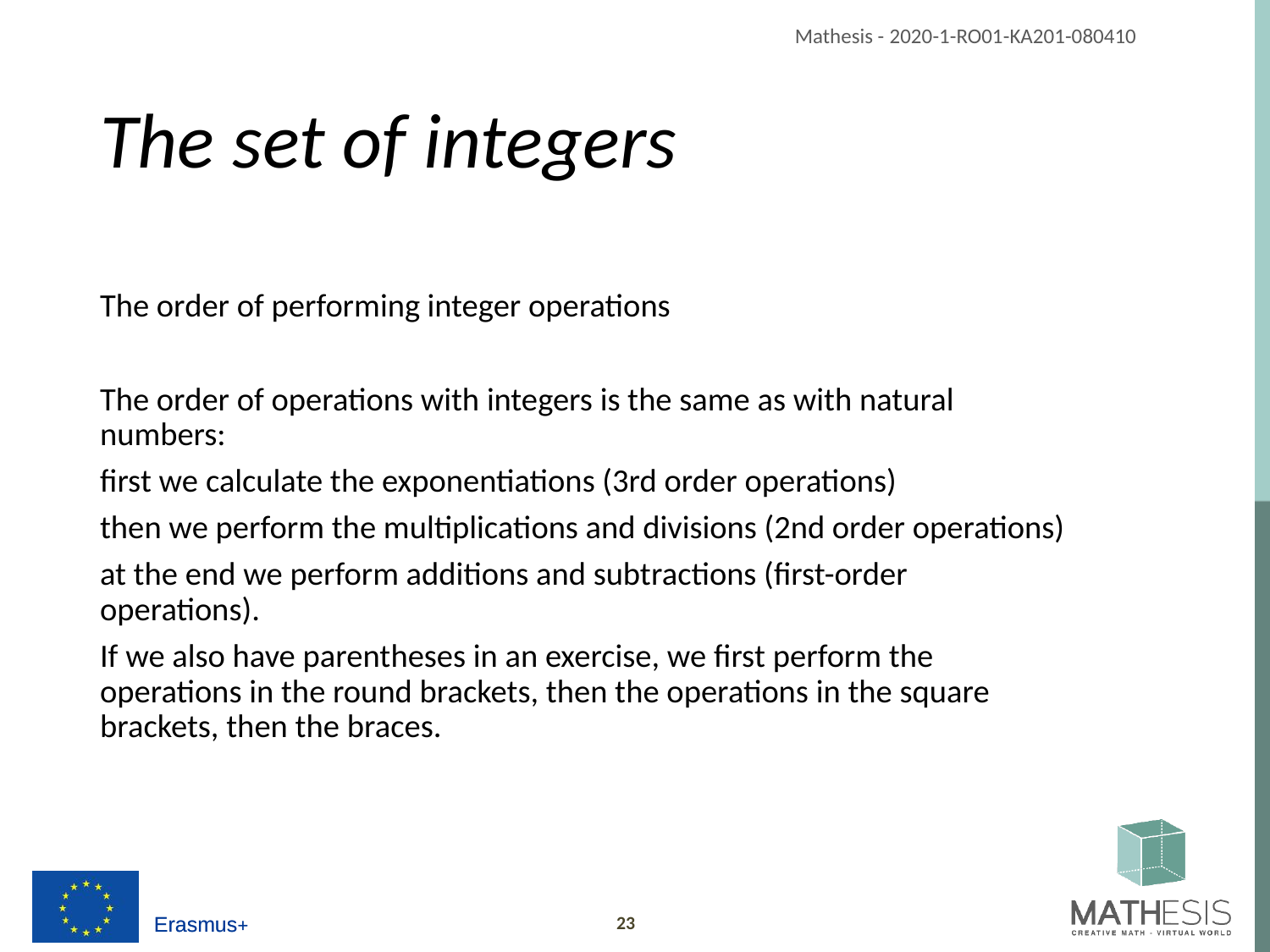

# The set of integers
The order of performing integer operations

The order of operations with integers is the same as with natural numbers:
first we calculate the exponentiations (3rd order operations)
then we perform the multiplications and divisions (2nd order operations)
at the end we perform additions and subtractions (first-order operations).
If we also have parentheses in an exercise, we first perform the operations in the round brackets, then the operations in the square brackets, then the braces.